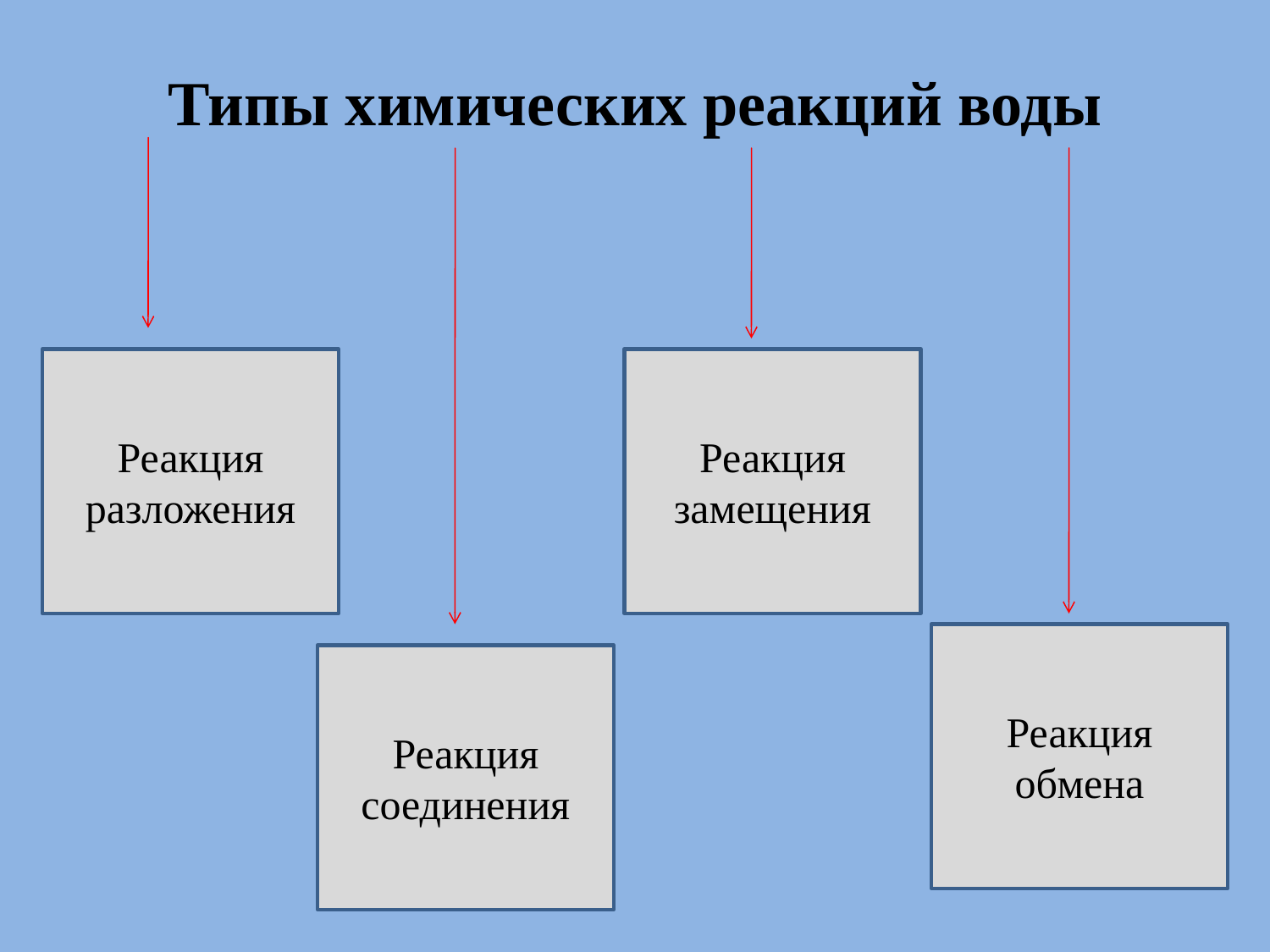

# Типы химических реакций воды
Реакция разложения
Реакция замещения
Реакция обмена
Реакция соединения